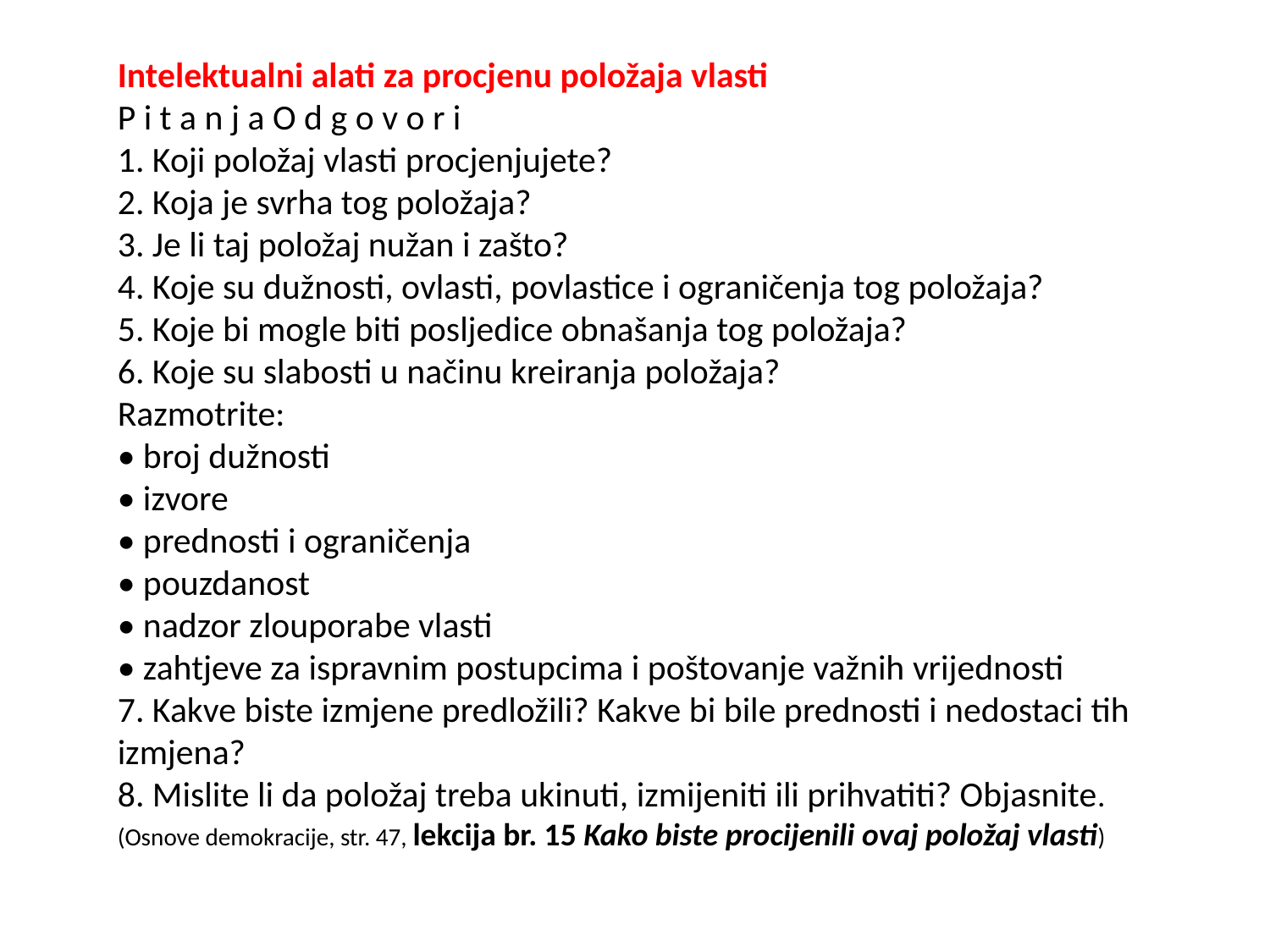

Intelektualni alati za procjenu položaja vlasti
P i t a n j a O d g o v o r i
1. Koji položaj vlasti procjenjujete?
2. Koja je svrha tog položaja?
3. Je li taj položaj nužan i zašto?
4. Koje su dužnosti, ovlasti, povlastice i ograničenja tog položaja?
5. Koje bi mogle biti posljedice obnašanja tog položaja?
6. Koje su slabosti u načinu kreiranja položaja?
Razmotrite:
• broj dužnosti
• izvore
• prednosti i ograničenja
• pouzdanost
• nadzor zlouporabe vlasti
• zahtjeve za ispravnim postupcima i poštovanje važnih vrijednosti
7. Kakve biste izmjene predložili? Kakve bi bile prednosti i nedostaci tih izmjena?
8. Mislite li da položaj treba ukinuti, izmijeniti ili prihvatiti? Objasnite.
(Osnove demokracije, str. 47, lekcija br. 15 Kako biste procijenili ovaj položaj vlasti)